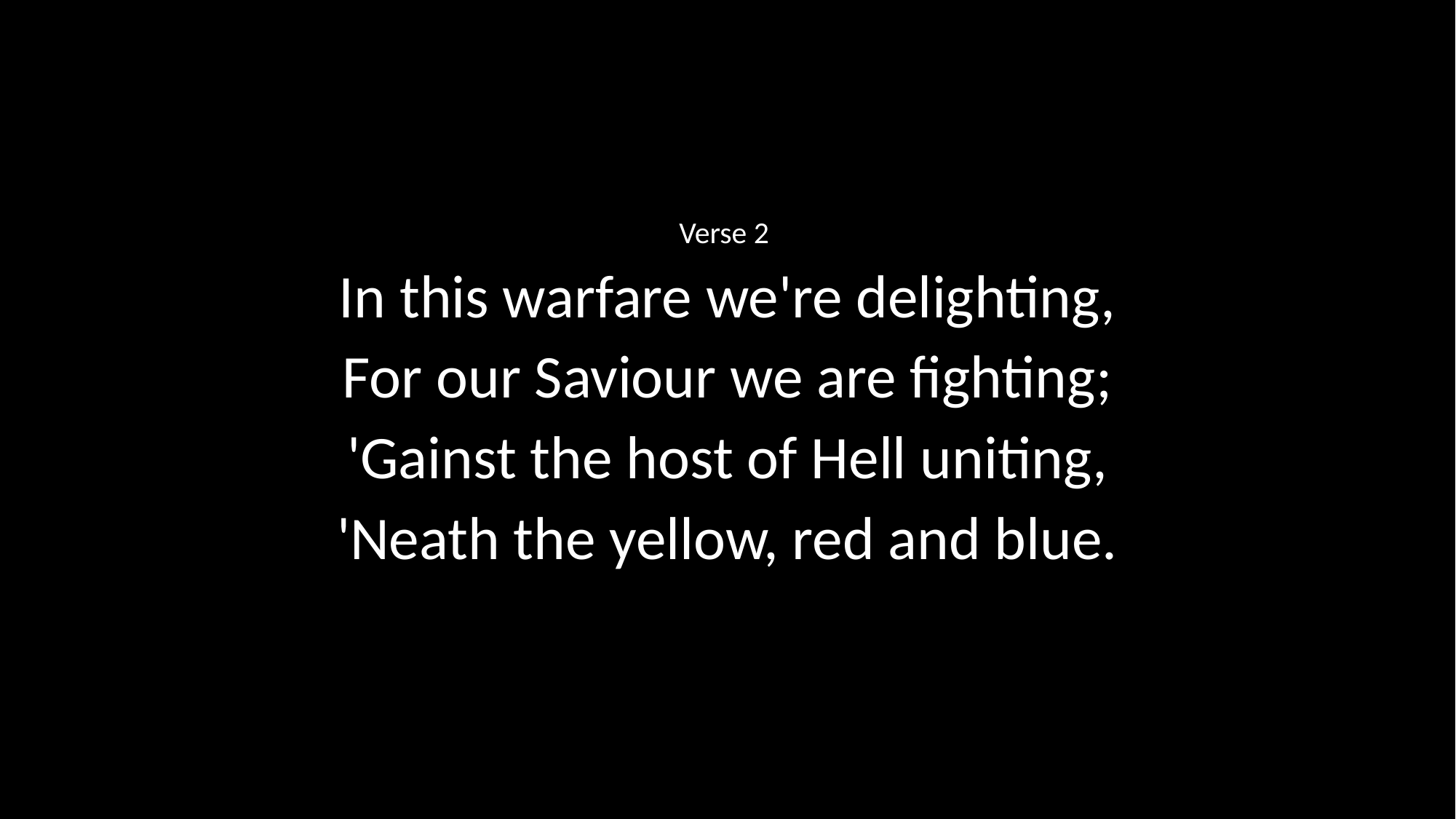

Verse 2
In this warfare we're delighting,
For our Saviour we are fighting;
'Gainst the host of Hell uniting,
'Neath the yellow, red and blue.